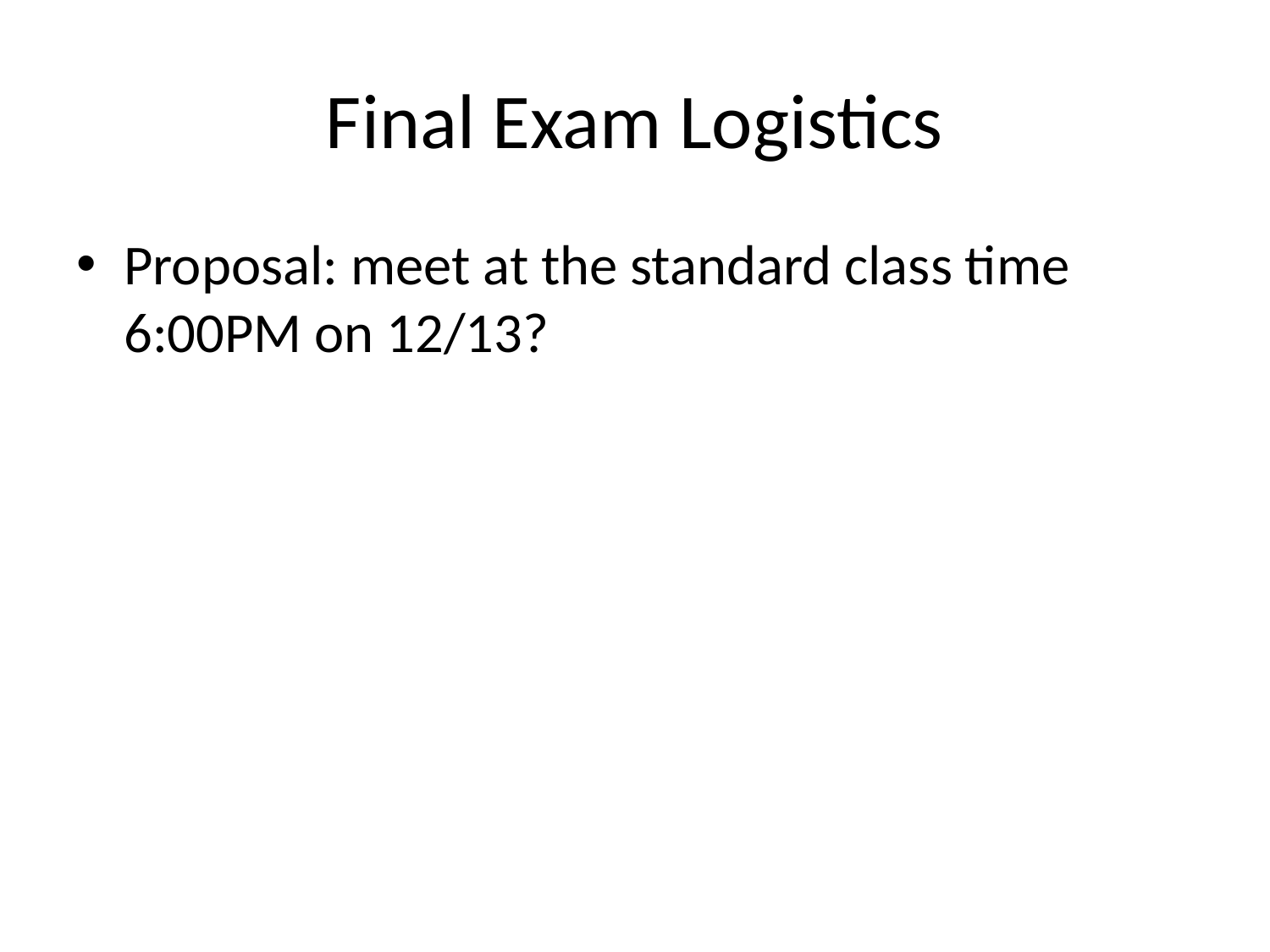

# Final Exam Logistics
Proposal: meet at the standard class time 6:00PM on 12/13?